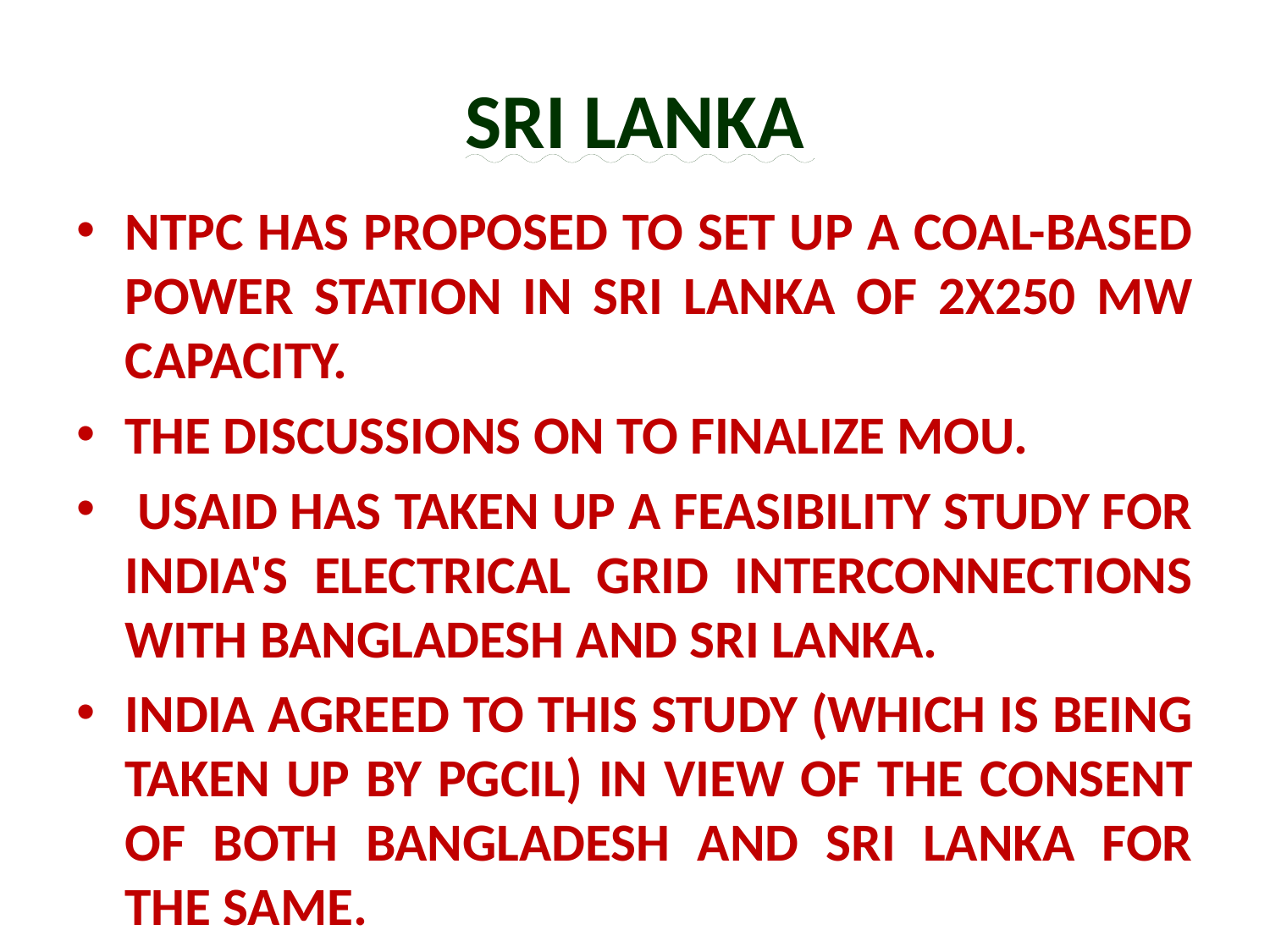

# SRI LANKA
NTPC HAS PROPOSED TO SET UP A COAL-BASED POWER STATION IN SRI LANKA OF 2X250 MW CAPACITY.
THE DISCUSSIONS ON TO FINALIZE MOU.
 USAID HAS TAKEN UP A FEASIBILITY STUDY FOR INDIA'S ELECTRICAL GRID INTERCONNECTIONS WITH BANGLADESH AND SRI LANKA.
INDIA AGREED TO THIS STUDY (WHICH IS BEING TAKEN UP BY PGCIL) IN VIEW OF THE CONSENT OF BOTH BANGLADESH AND SRI LANKA FOR THE SAME.